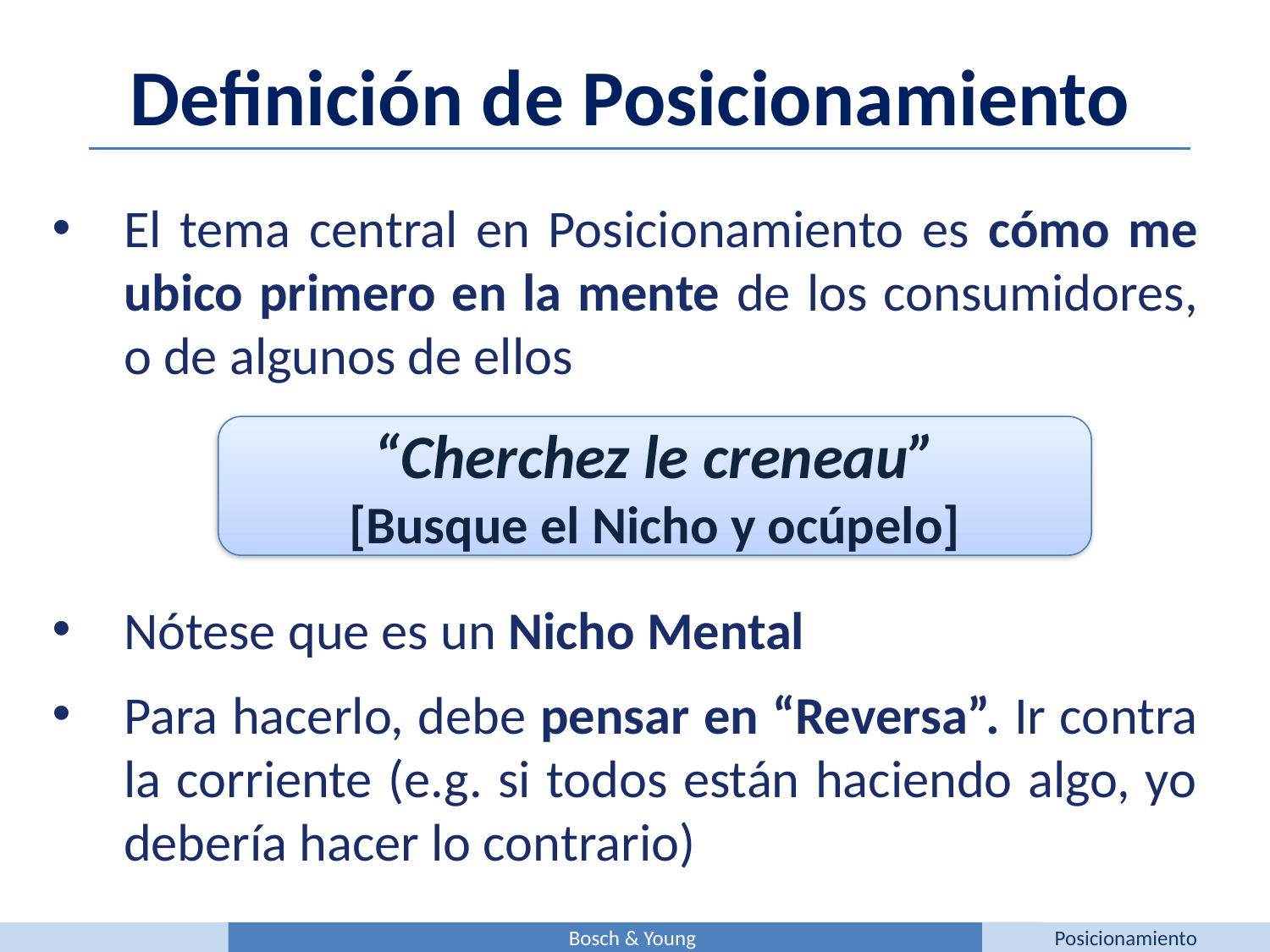

Definición de Posicionamiento
El tema central en Posicionamiento es cómo me ubico primero en la mente de los consumidores, o de algunos de ellos

Nótese que es un Nicho Mental

Para hacerlo, debe pensar en “Reversa”. Ir contra la corriente (e.g. si todos están haciendo algo, yo debería hacer lo contrario)

“Cherchez le creneau”
[Busque el Nicho y ocúpelo]

Bosch & Young
Posicionamiento